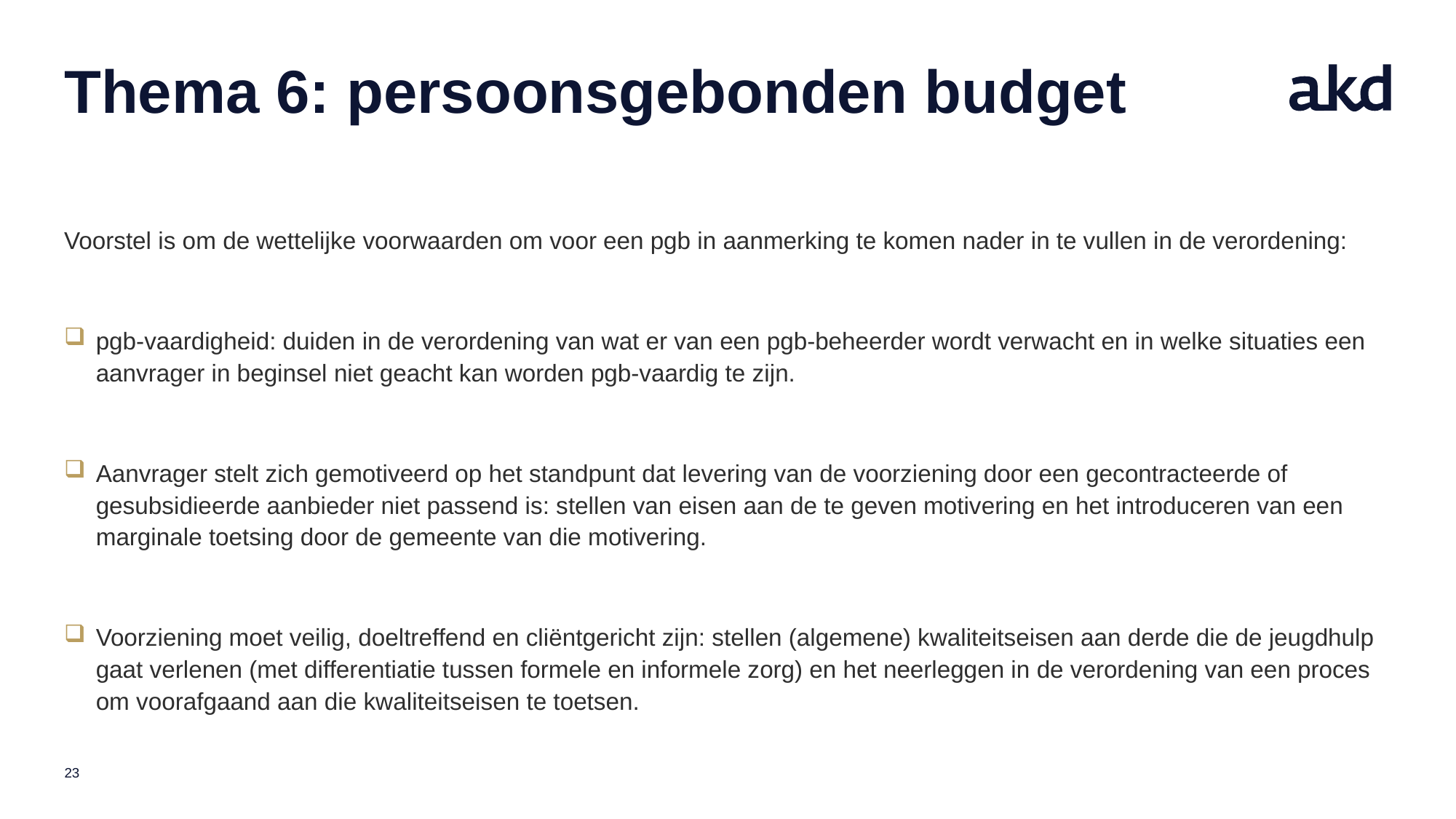

# Thema 6: persoonsgebonden budget

Voorstel is om de wettelijke voorwaarden om voor een pgb in aanmerking te komen nader in te vullen in de verordening:

pgb-vaardigheid: duiden in de verordening van wat er van een pgb-beheerder wordt verwacht en in welke situaties een aanvrager in beginsel niet geacht kan worden pgb-vaardig te zijn.

Aanvrager stelt zich gemotiveerd op het standpunt dat levering van de voorziening door een gecontracteerde of gesubsidieerde aanbieder niet passend is: stellen van eisen aan de te geven motivering en het introduceren van een marginale toetsing door de gemeente van die motivering.

Voorziening moet veilig, doeltreffend en cliëntgericht zijn: stellen (algemene) kwaliteitseisen aan derde die de jeugdhulp gaat verlenen (met differentiatie tussen formele en informele zorg) en het neerleggen in de verordening van een proces om voorafgaand aan die kwaliteitseisen te toetsen.
23